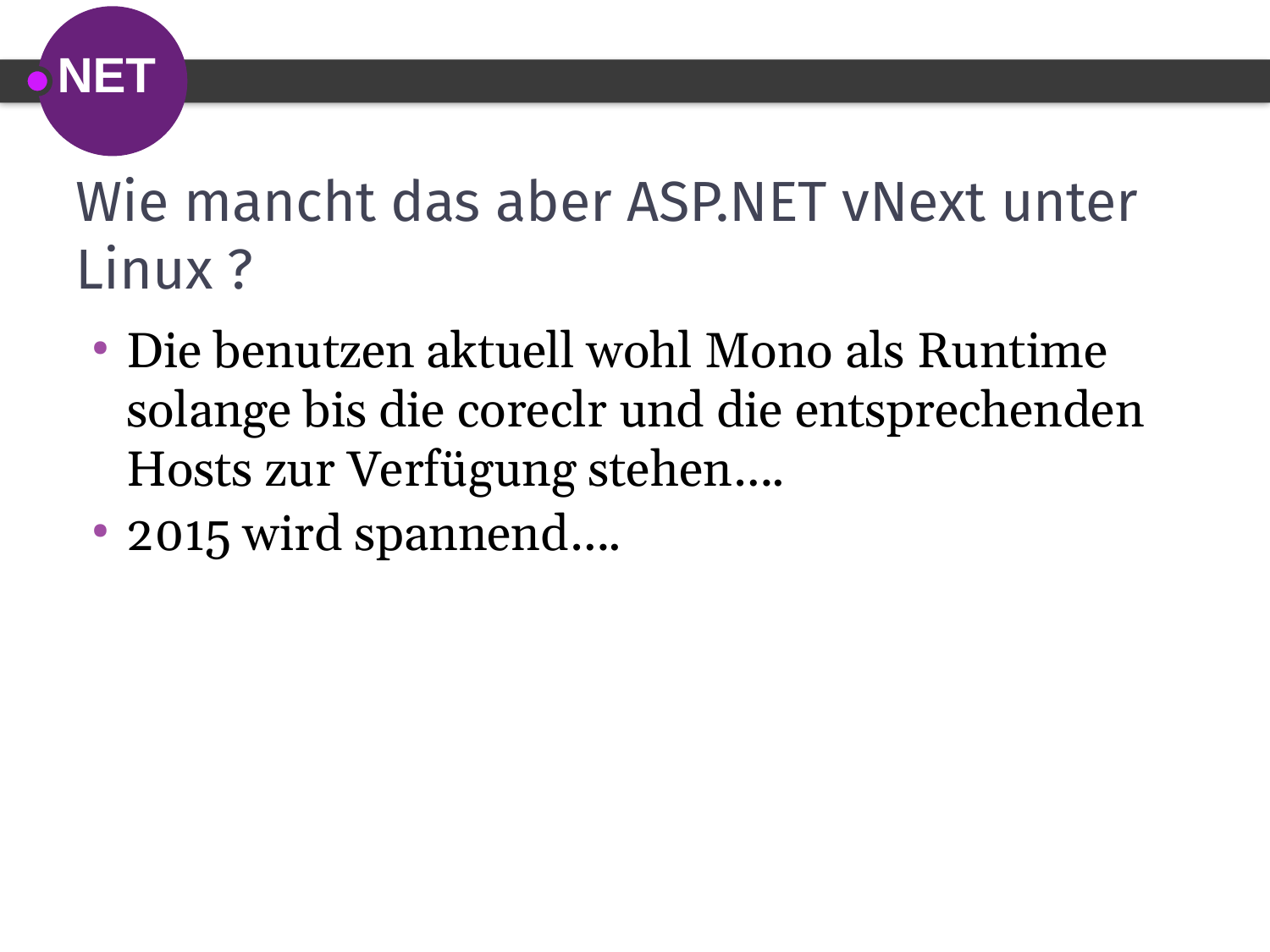

# Wie mancht das aber ASP.NET vNext unter Linux ?
Die benutzen aktuell wohl Mono als Runtime solange bis die coreclr und die entsprechenden Hosts zur Verfügung stehen….
2015 wird spannend….